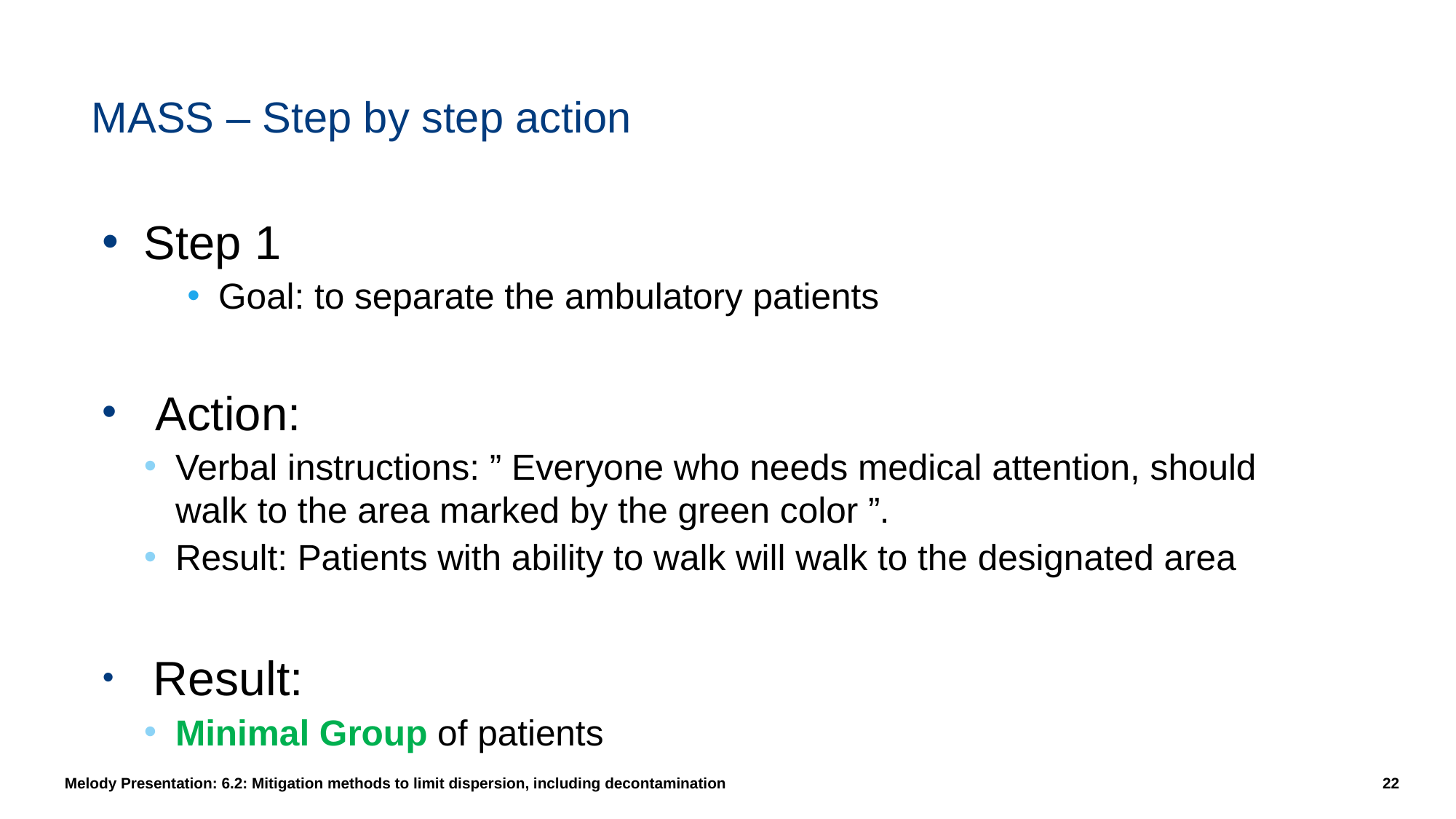

# MASS – Step by step action
Step 1
Goal: to separate the ambulatory patients

 Action:
Verbal instructions: ” Everyone who needs medical attention, should walk to the area marked by the green color ”.
Result: Patients with ability to walk will walk to the designated area

 Result:
Minimal Group of patients
Melody Presentation: 6.2: Mitigation methods to limit dispersion, including decontamination
22